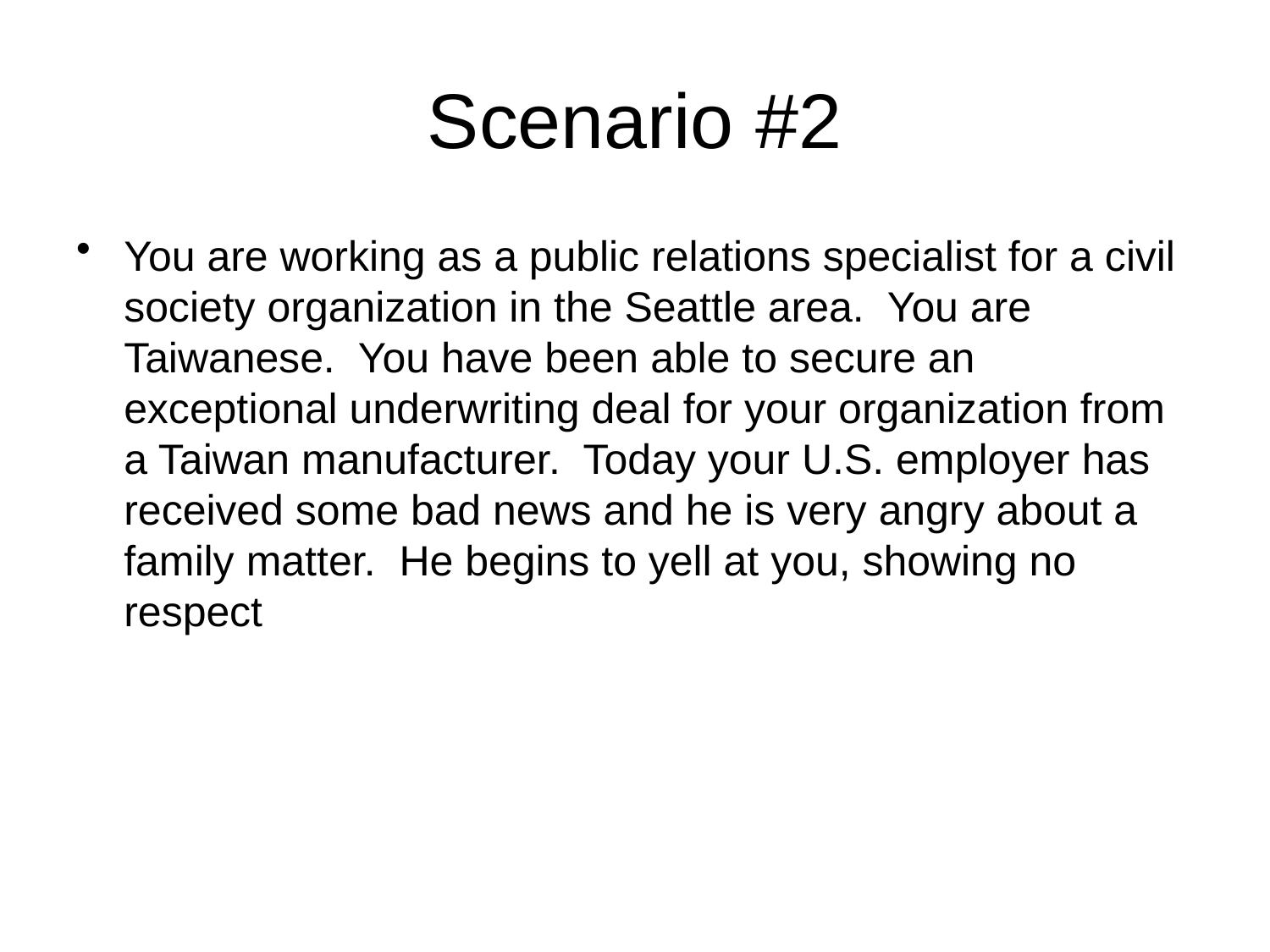

# Scenario #2
You are working as a public relations specialist for a civil society organization in the Seattle area.  You are Taiwanese.  You have been able to secure an exceptional underwriting deal for your organization from a Taiwan manufacturer.  Today your U.S. employer has received some bad news and he is very angry about a family matter.  He begins to yell at you, showing no respect